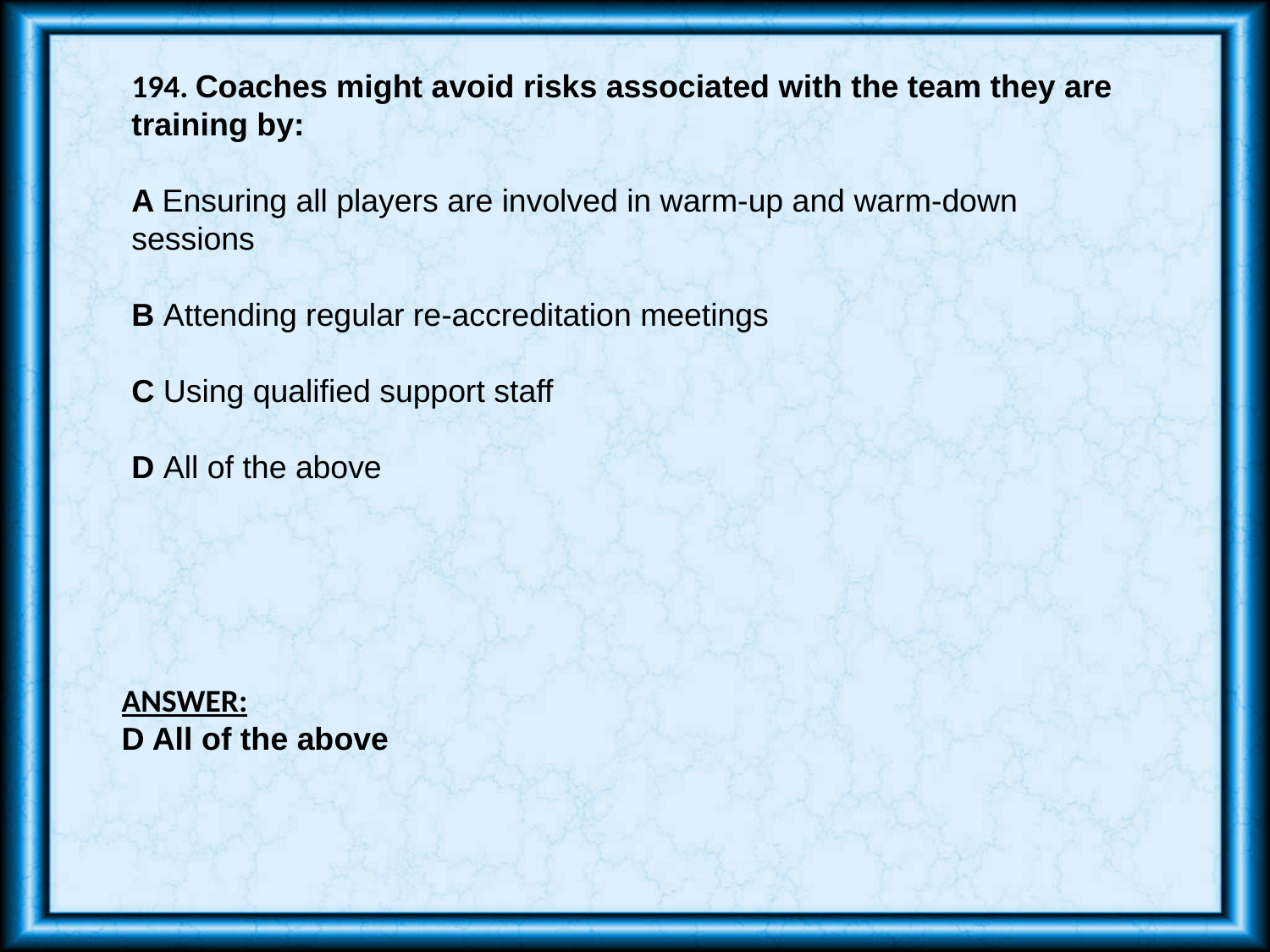

194. Coaches might avoid risks associated with the team they are training by:

A Ensuring all players are involved in warm-up and warm-down sessions

B Attending regular re-accreditation meetings

C Using qualified support staff

D All of the above

ANSWER:
D All of the above